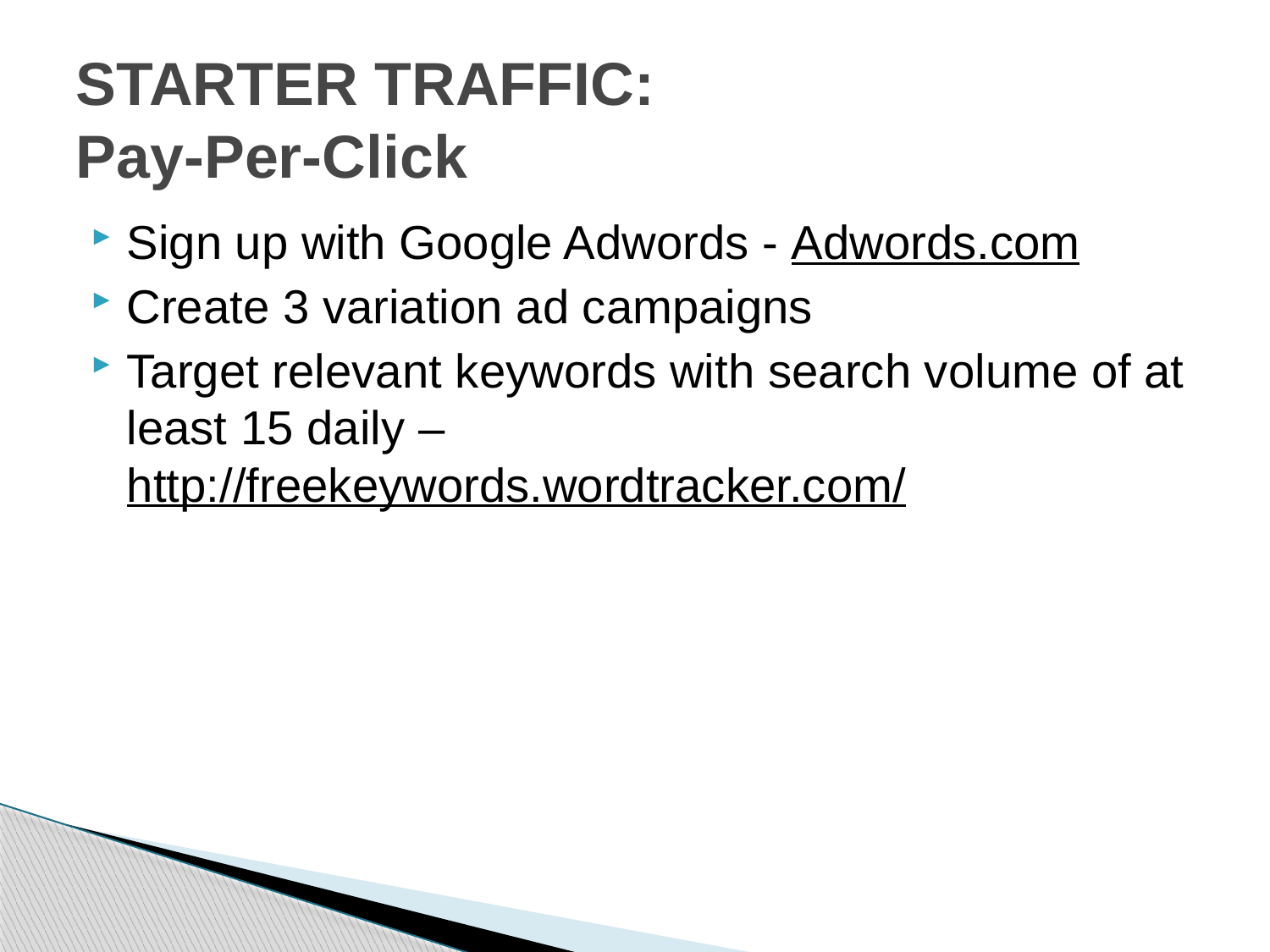

# STARTER TRAFFIC: Pay-Per-Click
Sign up with Google Adwords - Adwords.com
Create 3 variation ad campaigns
Target relevant keywords with search volume of at least 15 daily – http://freekeywords.wordtracker.com/